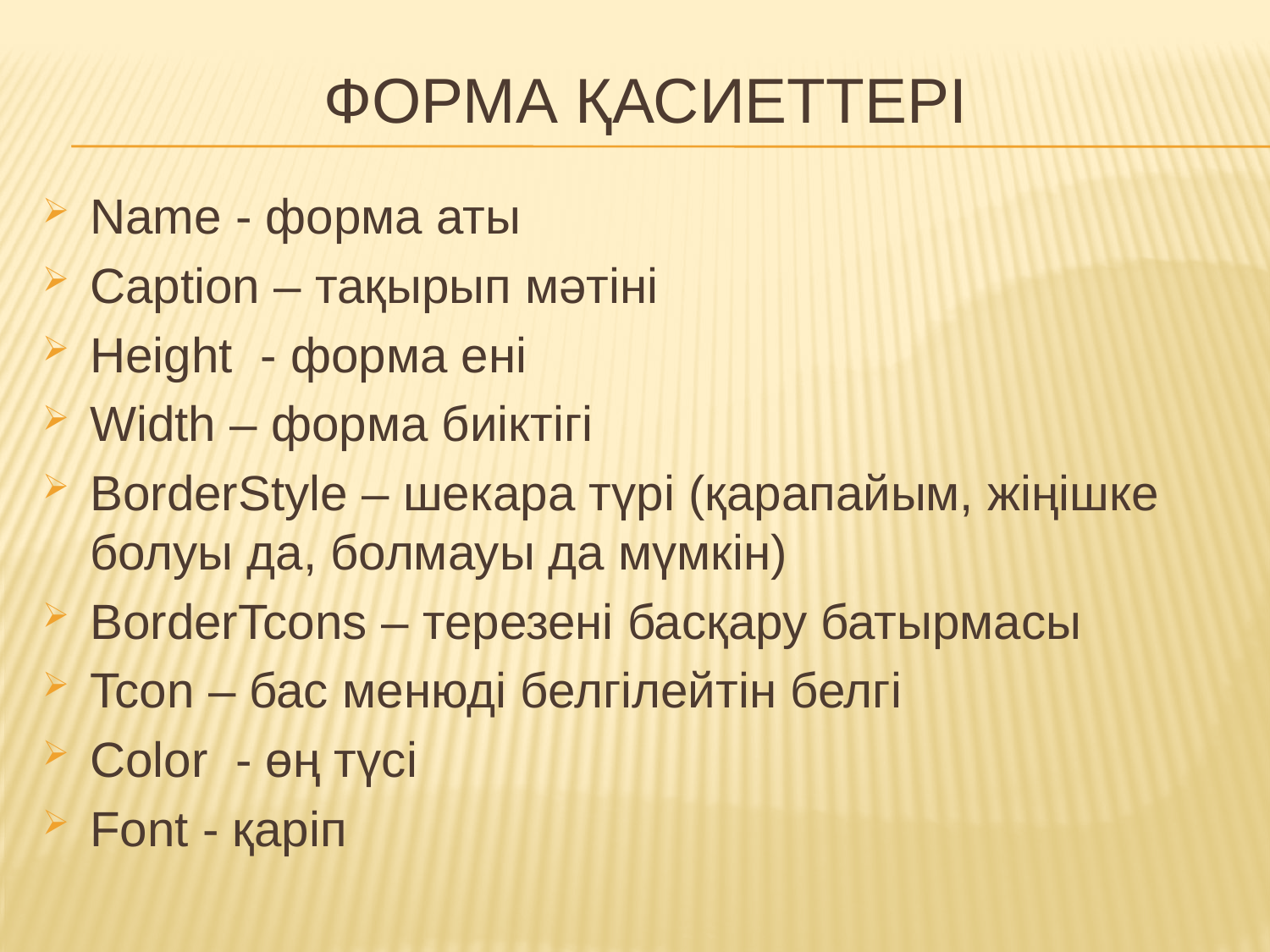

# Форма қасиеттері
Name - форма аты
Caption – тақырып мәтіні
Height  - форма ені
Width – форма биіктігі
BorderStyle – шекара түрі (қарапайым, жіңішке болуы да, болмауы да мүмкін)
BorderTcons – терезені басқару батырмасы
Tcon – бас менюді белгілейтін белгі
Color  - өң түсі
Font - қаріп